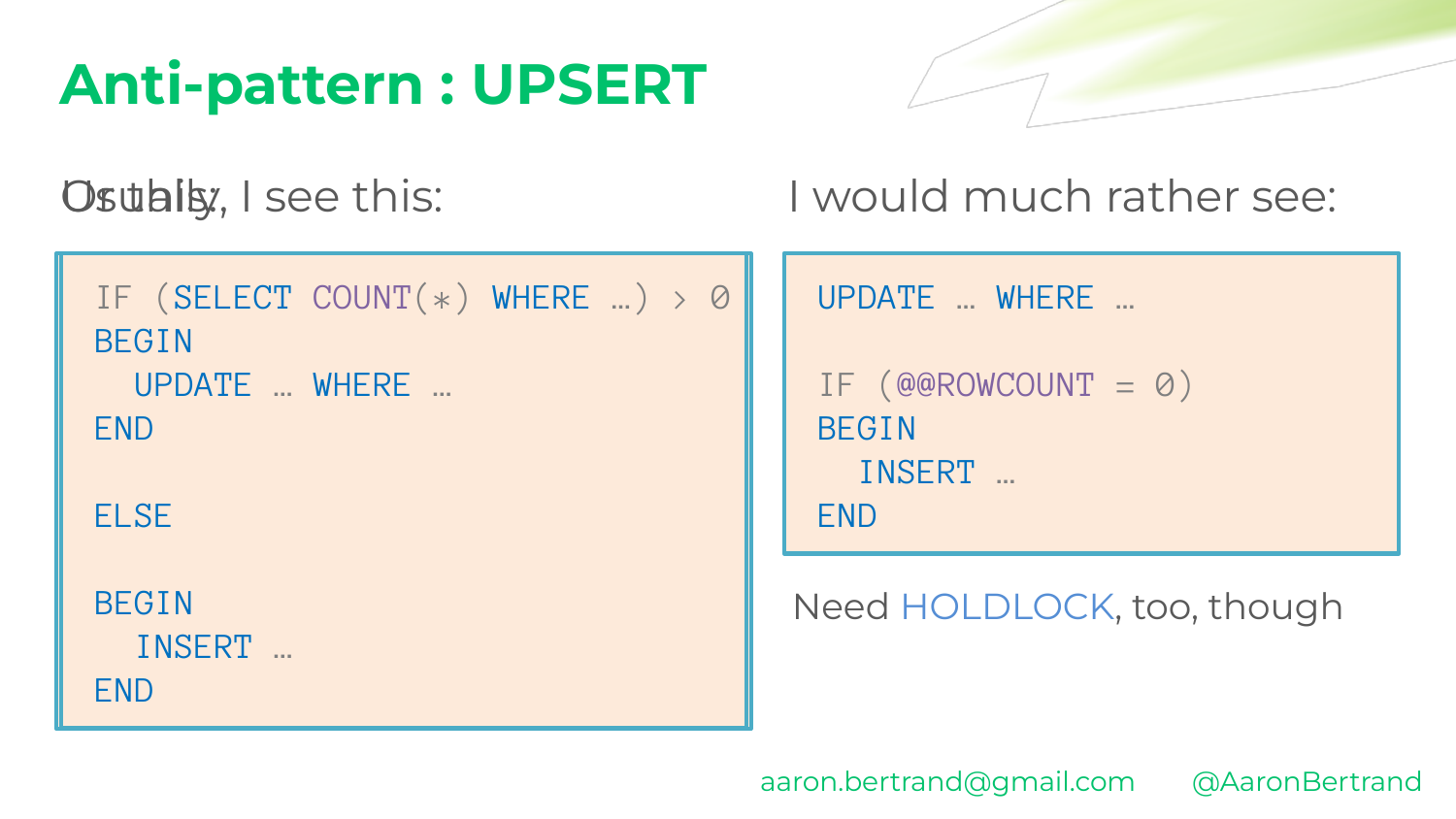

# Anti-pattern : UPSERT
Or this:
I would much rather see:
Usually, I see this:
 IF (SELECT COUNT(*) WHERE …) > 0
 BEGIN
   UPDATE … WHERE …
 END
 ELSE
 BEGIN
   INSERT …
 END

 UPDATE … WHERE …
 IF (@@ROWCOUNT = 0)
 BEGIN
   INSERT …
 END

 IF EXISTS (SELECT 1 WHERE …)
 BEGIN
   UPDATE … WHERE …
 END
 ELSE
 BEGIN
   INSERT …
 END

Need HOLDLOCK, too, though